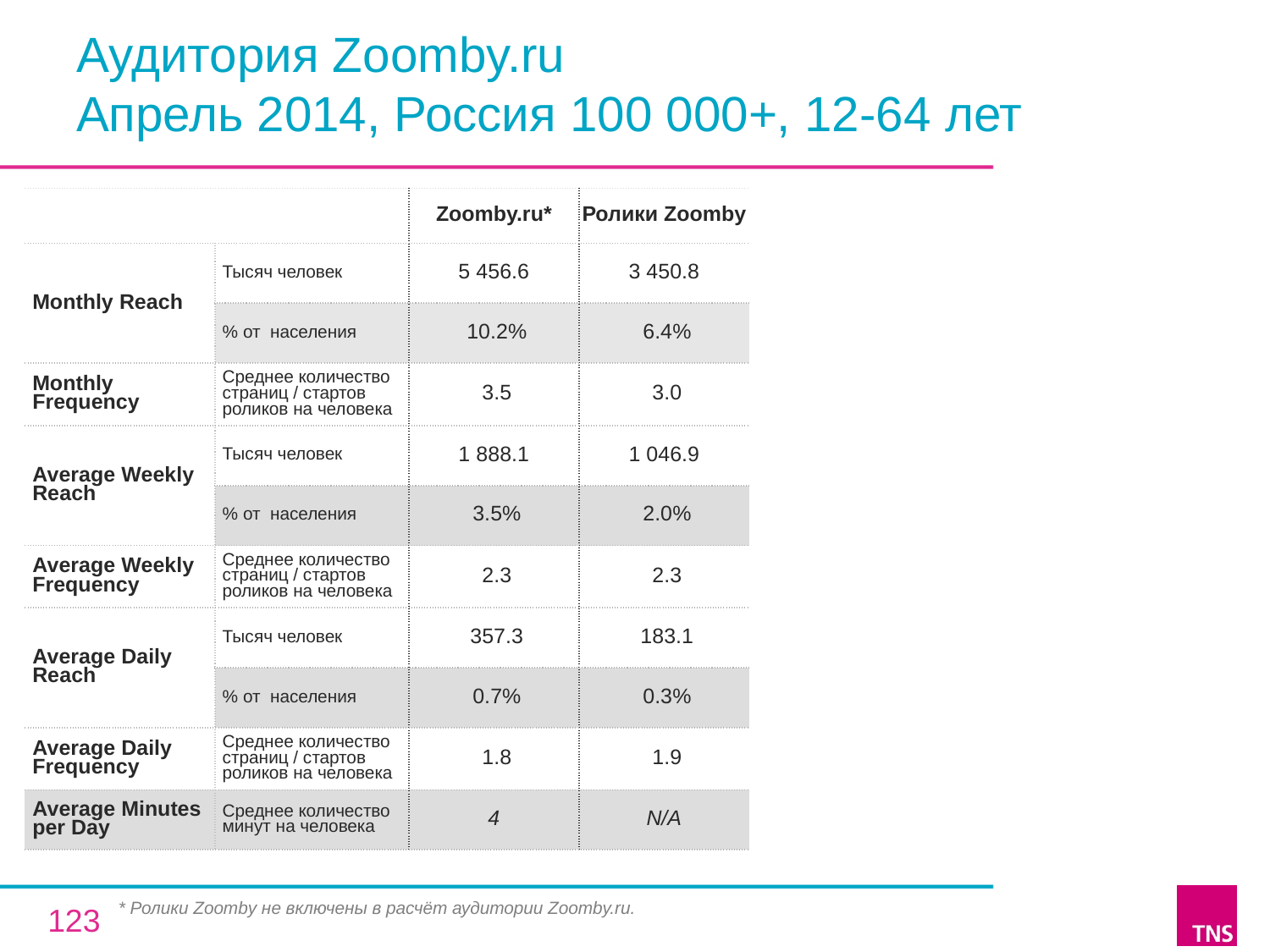

# Аудитория Zoomby.ru Апрель 2014, Россия 100 000+, 12-64 лет
|  |  | Zoomby.ru\* | Ролики Zoomby |
| --- | --- | --- | --- |
| Monthly Reach | Тысяч человек | 5 456.6 | 3 450.8 |
|  | % от населения | 10.2% | 6.4% |
| Monthly Frequency | Среднее количество страниц / стартов роликов на человека | 3.5 | 3.0 |
| Average Weekly Reach | Тысяч человек | 1 888.1 | 1 046.9 |
|  | % от населения | 3.5% | 2.0% |
| Average Weekly Frequency | Среднее количество страниц / стартов роликов на человека | 2.3 | 2.3 |
| Average Daily Reach | Тысяч человек | 357.3 | 183.1 |
|  | % от населения | 0.7% | 0.3% |
| Average Daily Frequency | Среднее количество страниц / стартов роликов на человека | 1.8 | 1.9 |
| Average Minutes per Day | Среднее количество минут на человека | 4 | N/A |
* Ролики Zoomby не включены в расчёт аудитории Zoomby.ru.
123